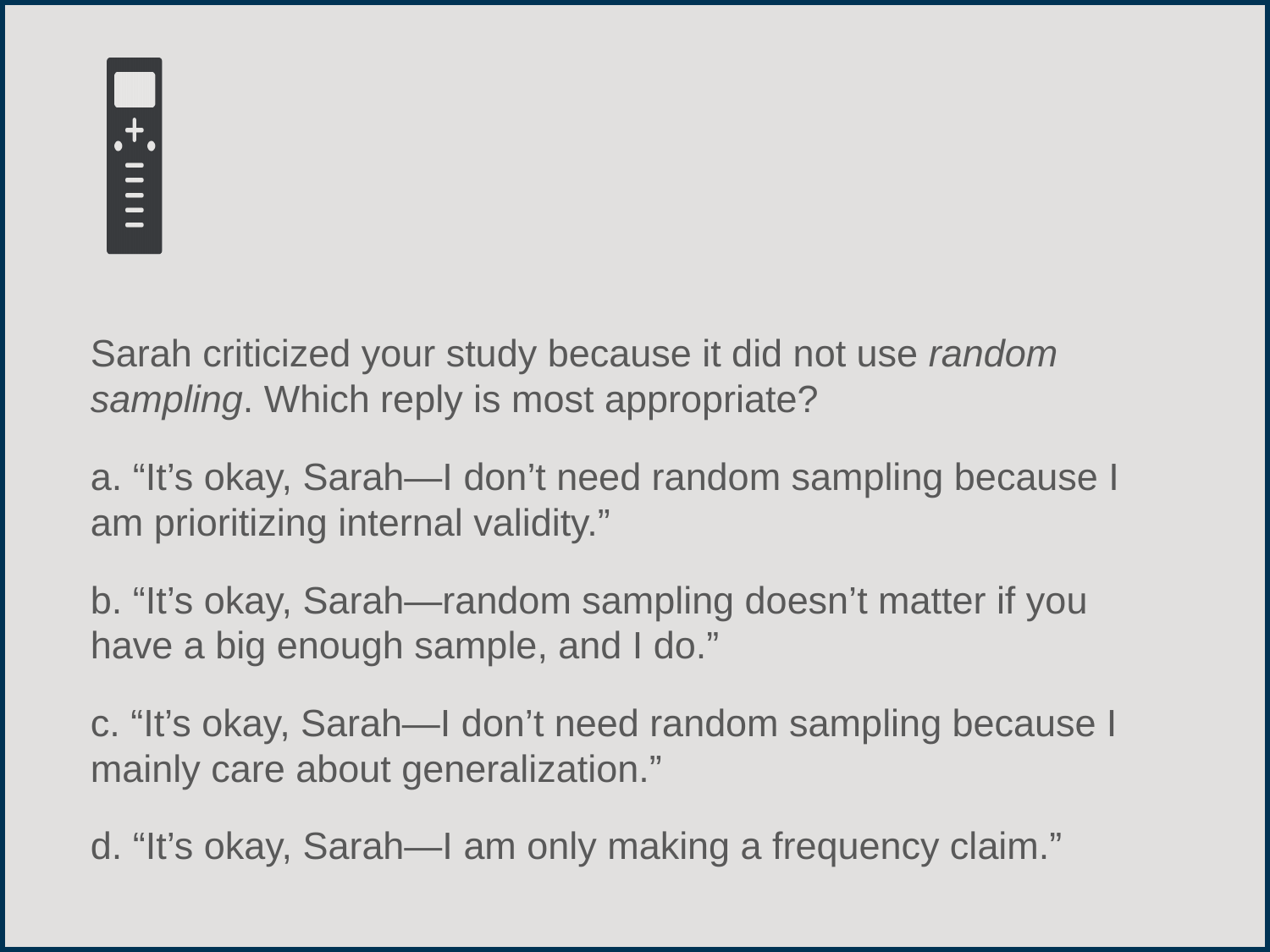

Sarah criticized your study because it did not use random sampling. Which reply is most appropriate?
a. “It’s okay, Sarah—I don’t need random sampling because I am prioritizing internal validity.”
b. “It’s okay, Sarah—random sampling doesn’t matter if you have a big enough sample, and I do.”
c. “It’s okay, Sarah—I don’t need random sampling because I mainly care about generalization.”
d. “It’s okay, Sarah—I am only making a frequency claim.”